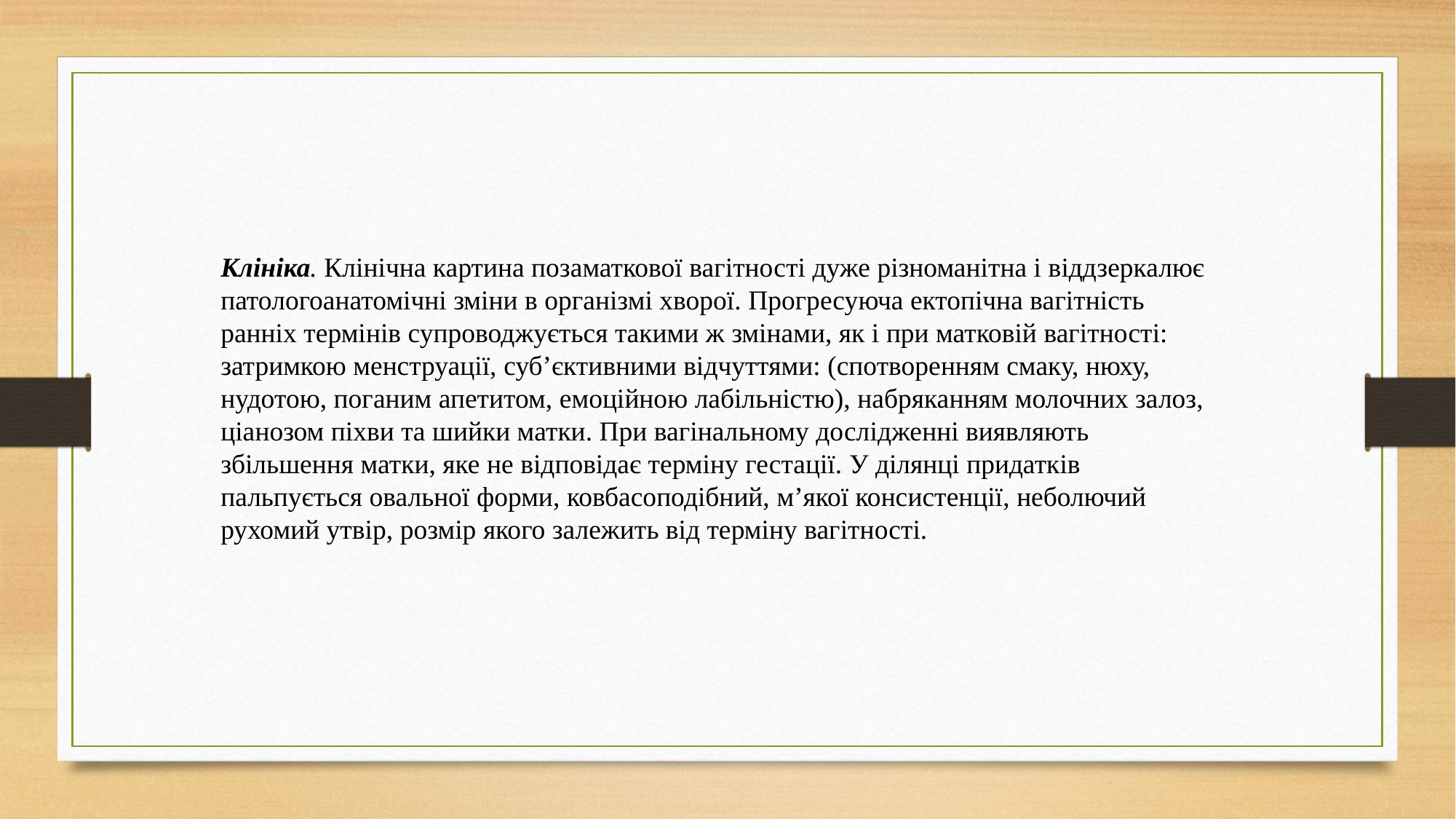

Клініка. Клінічна картина позаматкової вагітності дуже різноманітна і віддзеркалює патологоанатомічні зміни в організмі хворої. Прогресуюча ектопічна вагітність ранніх термінів супроводжується такими ж змінами, як і при матковій вагітності: затримкою менструації, суб’єктивними відчуттями: (спотворенням смаку, нюху, нудотою, поганим апетитом, емоційною лабільністю), набряканням молочних залоз, ціанозом піхви та шийки матки. При вагінальному дослідженні виявляють збільшення матки, яке не відповідає терміну гестації. У ділянці придатків пальпується овальної форми, ковбасоподібний, м’якої консистенції, неболючий рухомий утвір, розмір якого залежить від терміну вагітності.